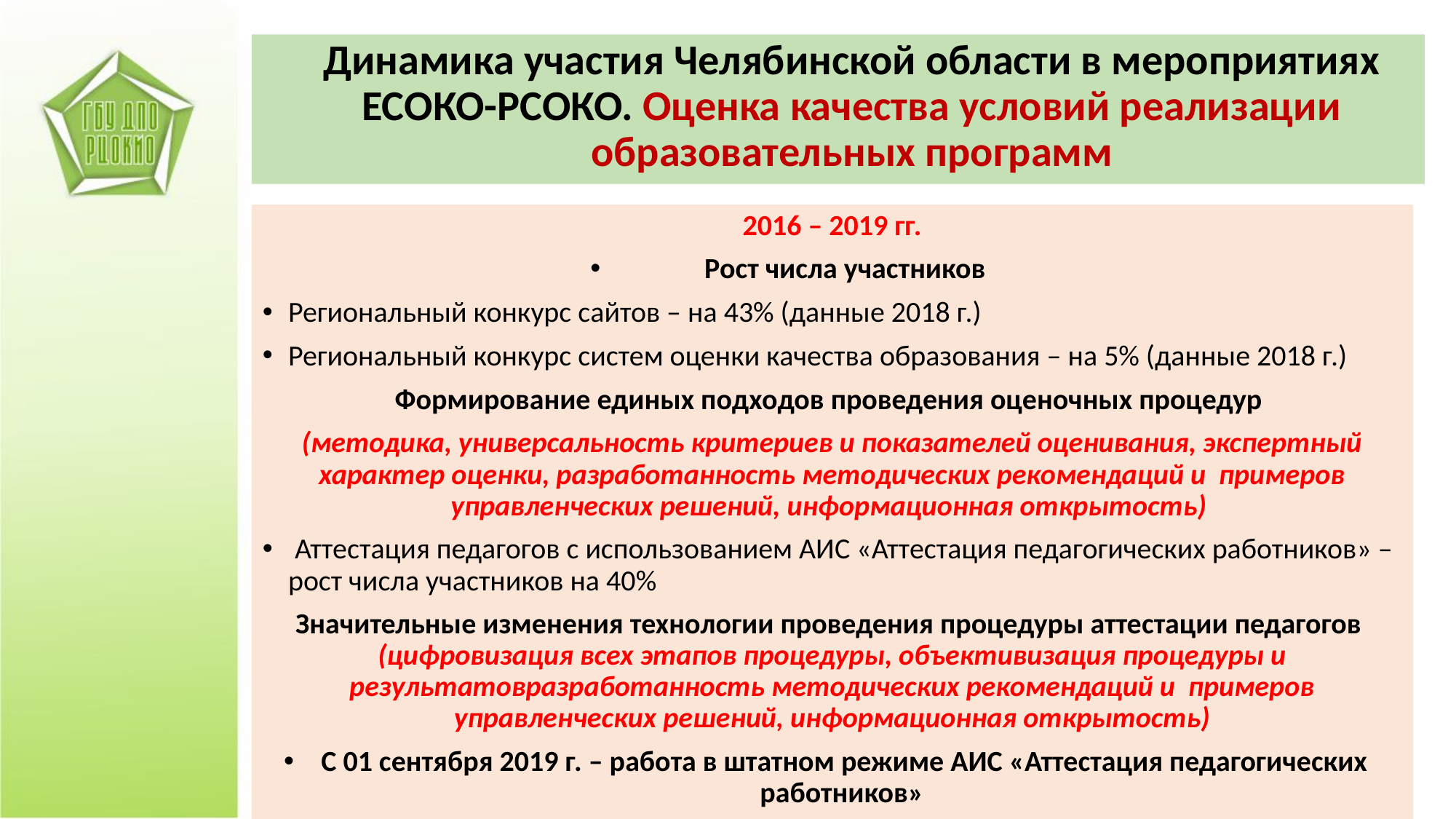

# Динамика участия Челябинской области в мероприятиях ЕСОКО-РСОКО. Оценка качества условий реализации образовательных программ
2016 – 2019 гг.
Рост числа участников
Региональный конкурс сайтов – на 43% (данные 2018 г.)
Региональный конкурс систем оценки качества образования – на 5% (данные 2018 г.)
Формирование единых подходов проведения оценочных процедур
(методика, универсальность критериев и показателей оценивания, экспертный характер оценки, разработанность методических рекомендаций и  примеров управленческих решений, информационная открытость)
 Аттестация педагогов с использованием АИС «Аттестация педагогических работников» – рост числа участников на 40%
Значительные изменения технологии проведения процедуры аттестации педагогов  (цифровизация всех этапов процедуры, объективизация процедуры и результатовразработанность методических рекомендаций и  примеров управленческих решений, информационная открытость)
С 01 сентября 2019 г. – работа в штатном режиме АИС «Аттестация педагогических работников»